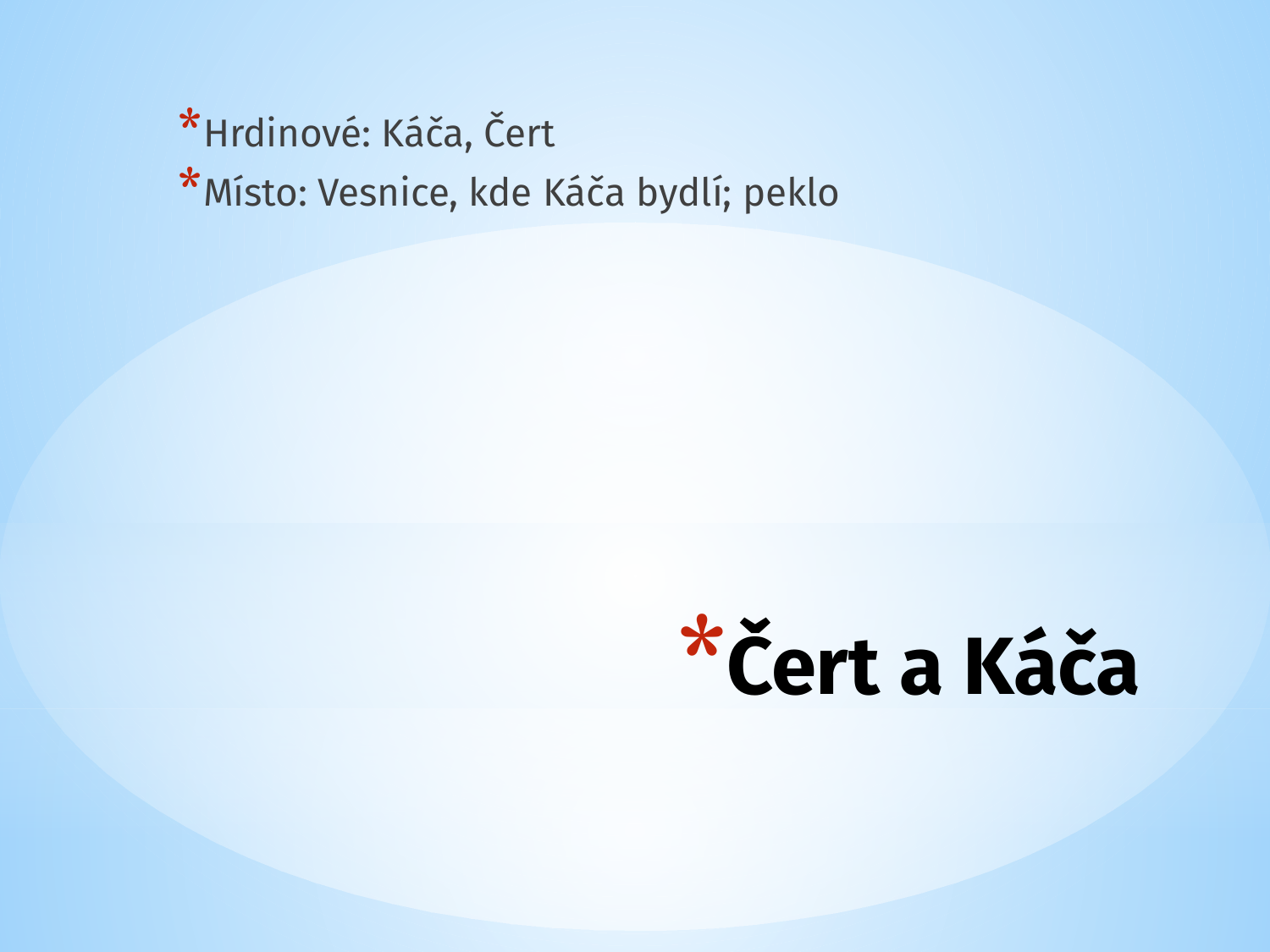

Hrdinové: Káča, Čert
Místo: Vesnice, kde Káča bydlí; peklo

# Čert a Káča